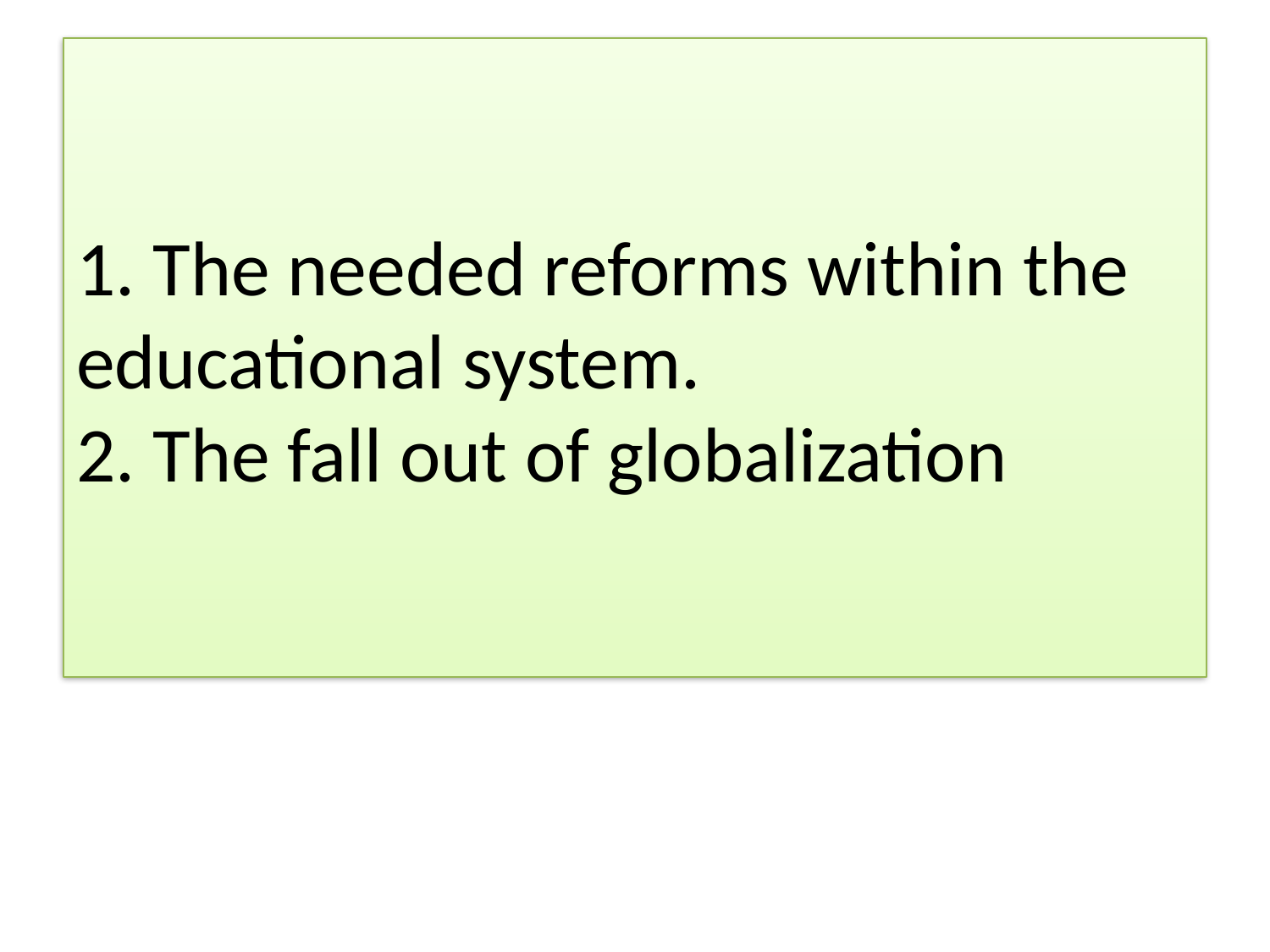

# 1. The needed reforms within the educational system. 2. The fall out of globalization